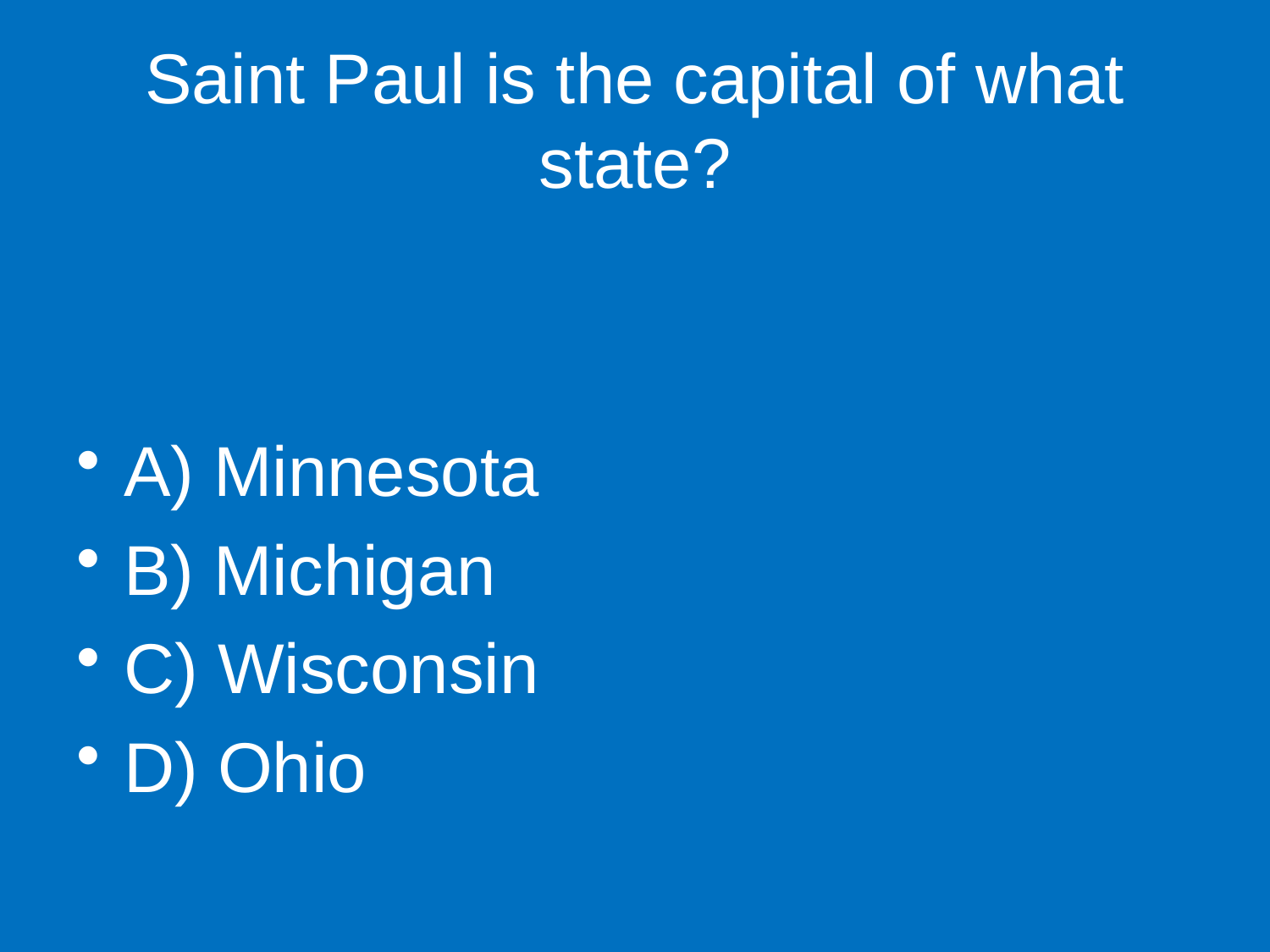

# Saint Paul is the capital of what state?

A) Minnesota
B) Michigan
C) Wisconsin
D) Ohio